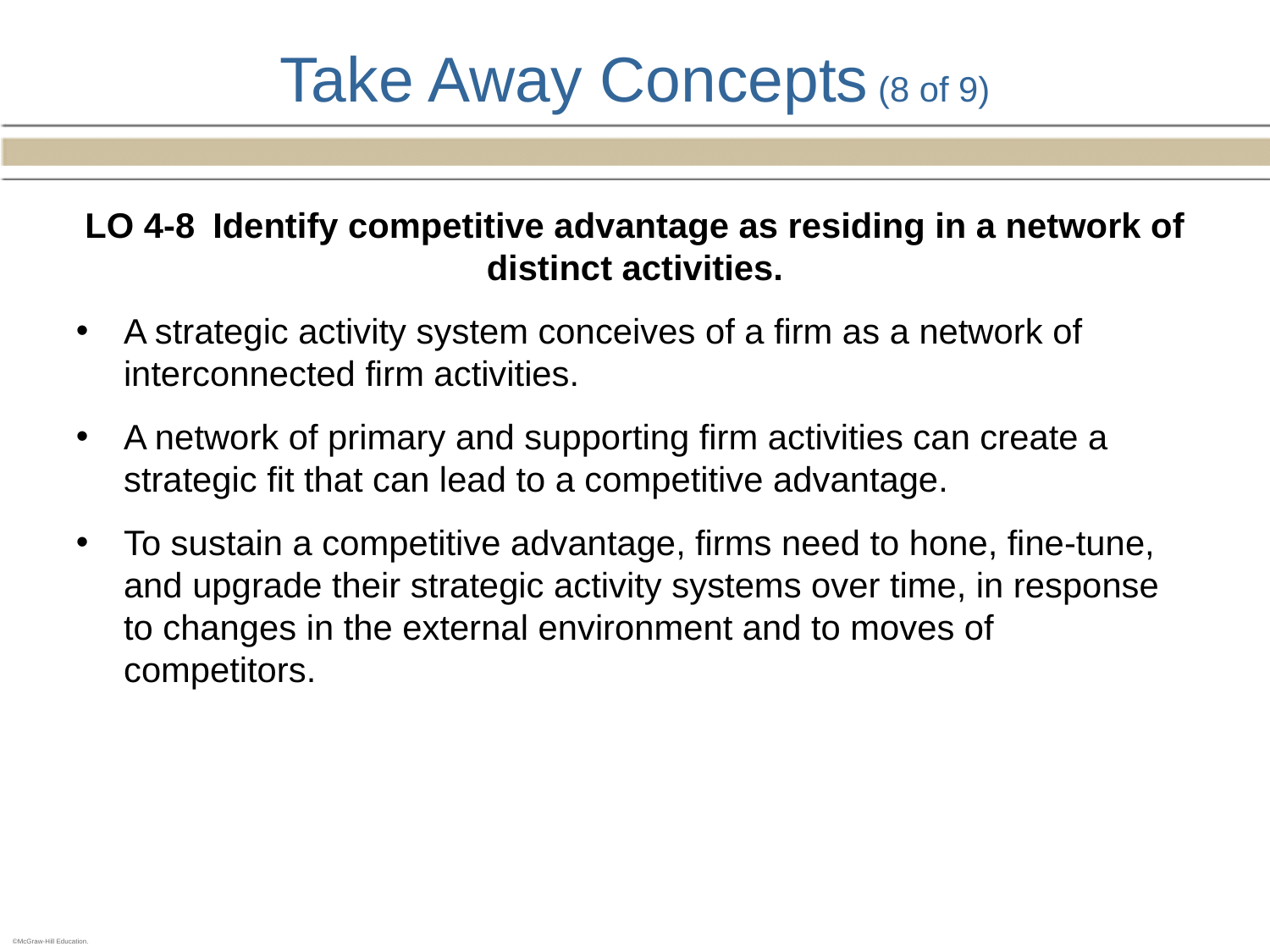

# Take Away Concepts (8 of 9)
LO 4-8 Identify competitive advantage as residing in a network of distinct activities.
A strategic activity system conceives of a firm as a network of interconnected firm activities.
A network of primary and supporting firm activities can create a strategic fit that can lead to a competitive advantage.
To sustain a competitive advantage, firms need to hone, fine-tune, and upgrade their strategic activity systems over time, in response to changes in the external environment and to moves of competitors.